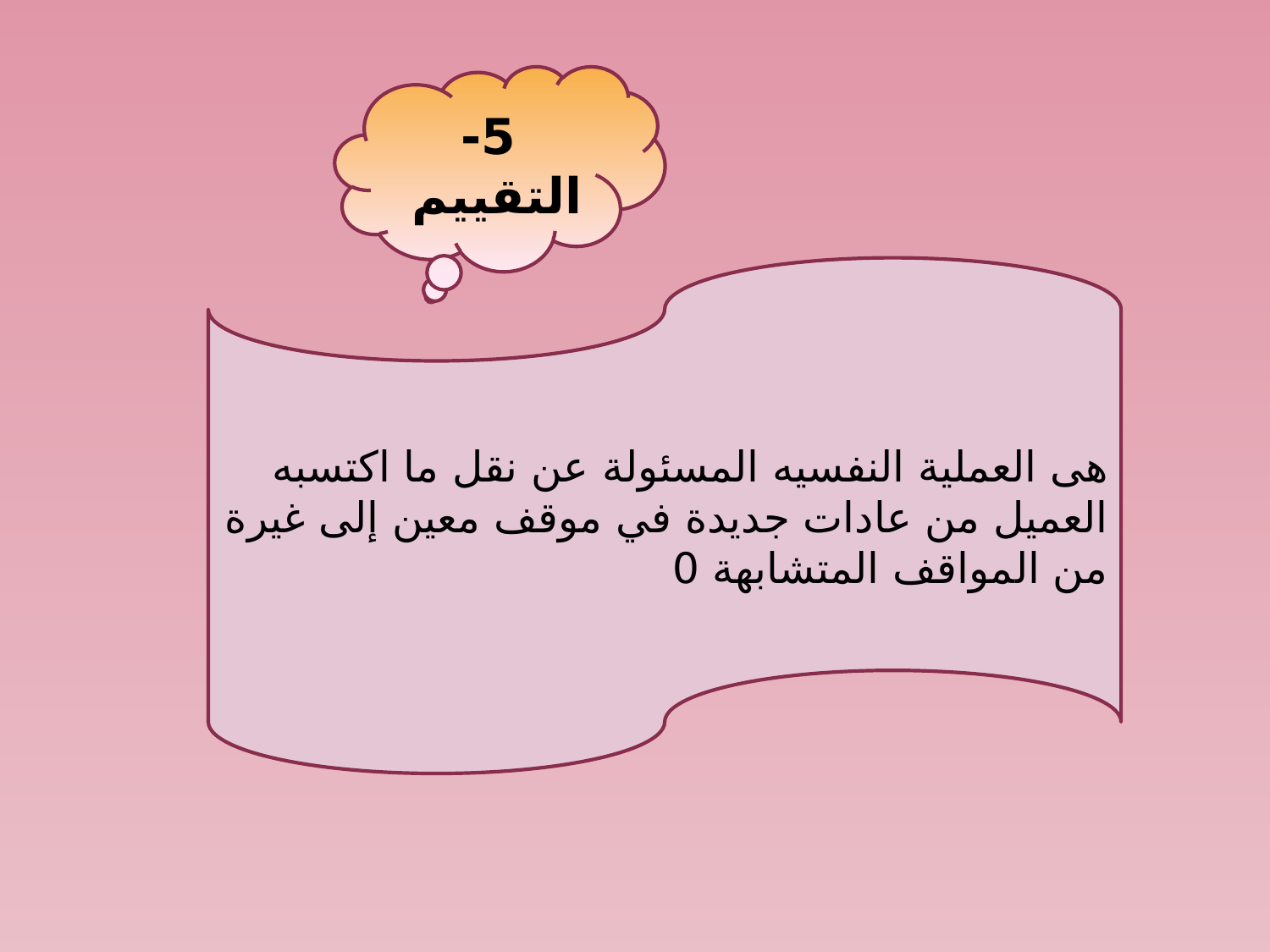

5- التقييم
هى العملية النفسيه المسئولة عن نقل ما اكتسبه العميل من عادات جديدة في موقف معين إلى غيرة من المواقف المتشابهة 0